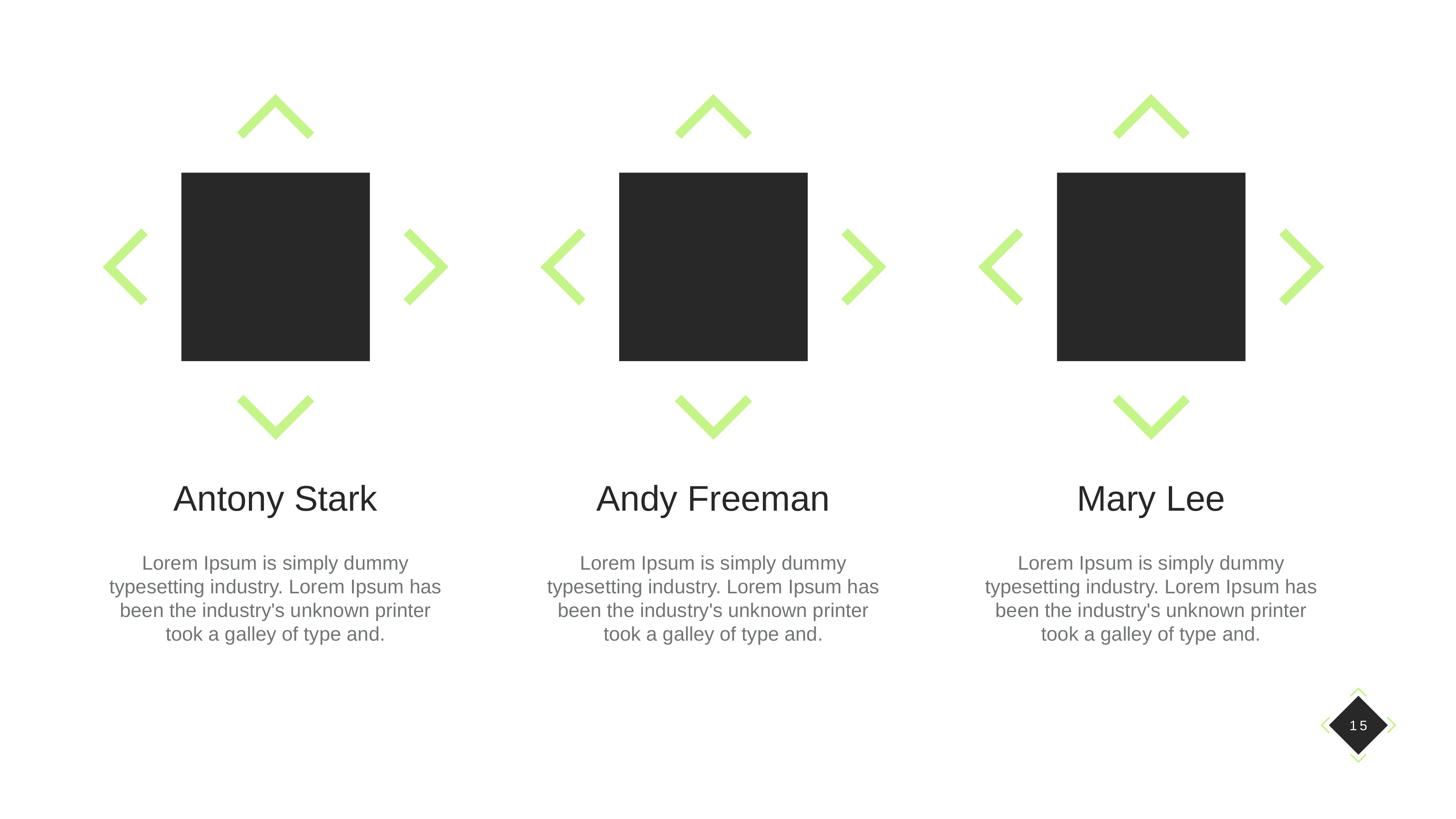

Antony Stark
Lorem Ipsum is simply dummy typesetting industry. Lorem Ipsum has been the industry's unknown printer took a galley of type and.
Andy Freeman
Lorem Ipsum is simply dummy typesetting industry. Lorem Ipsum has been the industry's unknown printer took a galley of type and.
Mary Lee
Lorem Ipsum is simply dummy typesetting industry. Lorem Ipsum has been the industry's unknown printer took a galley of type and.
15